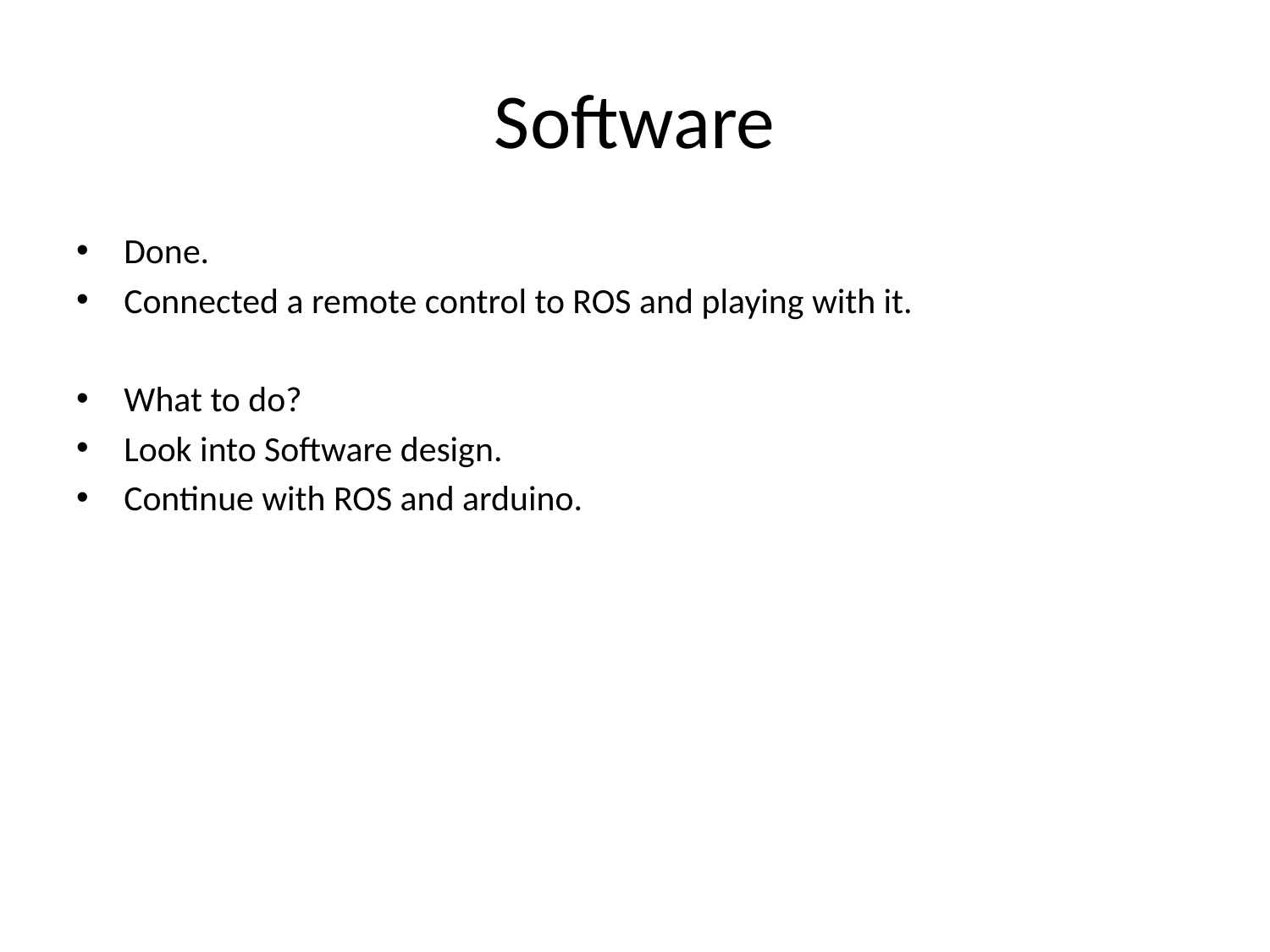

# Software
Done.
Connected a remote control to ROS and playing with it.

What to do?
Look into Software design.
Continue with ROS and arduino.